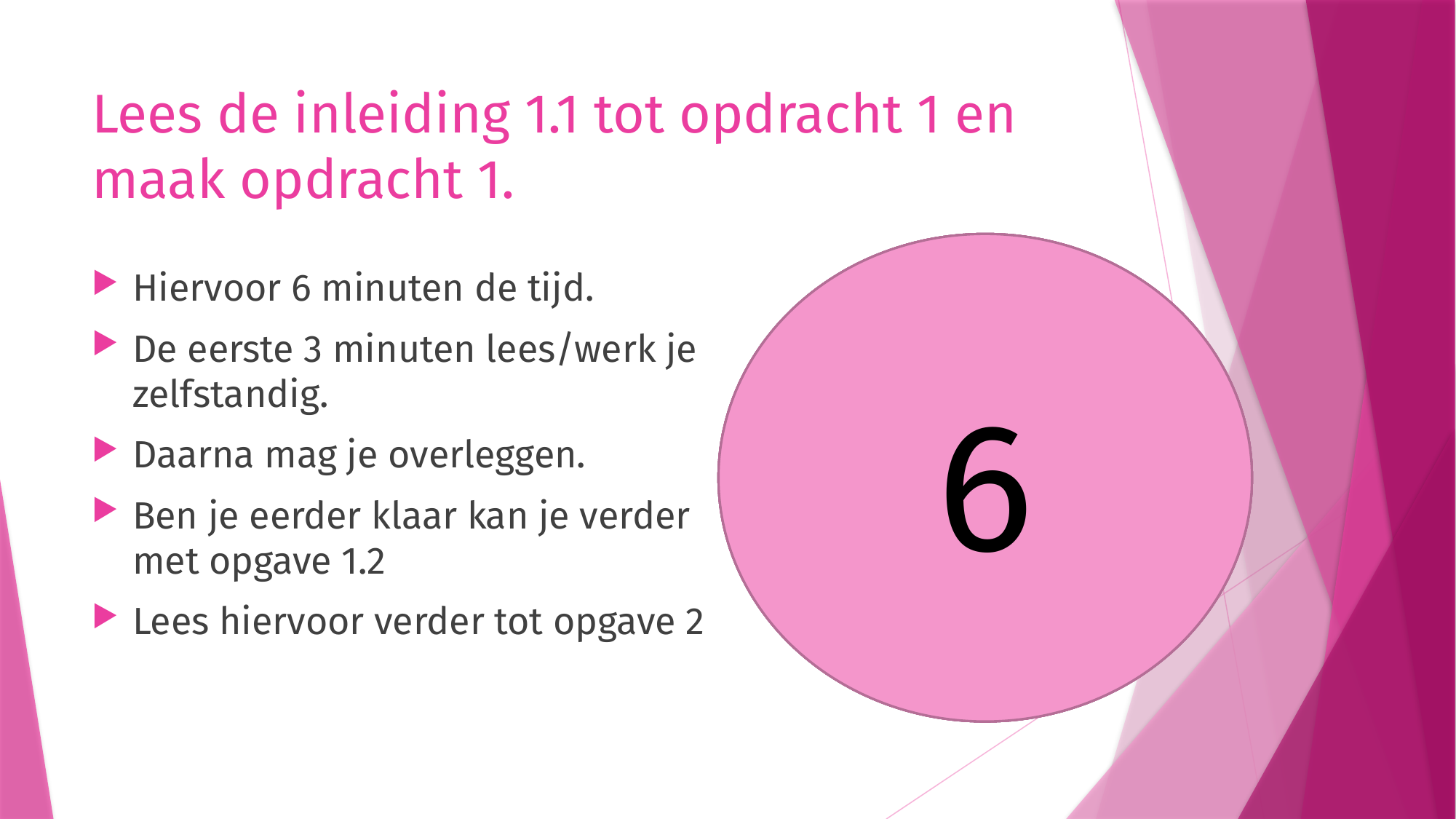

# Lees de inleiding 1.1 tot opdracht 1 en maak opdracht 1.
5
6
4
3
1
2
Hiervoor 6 minuten de tijd.
De eerste 3 minuten lees/werk je zelfstandig.
Daarna mag je overleggen.
Ben je eerder klaar kan je verder met opgave 1.2
Lees hiervoor verder tot opgave 2